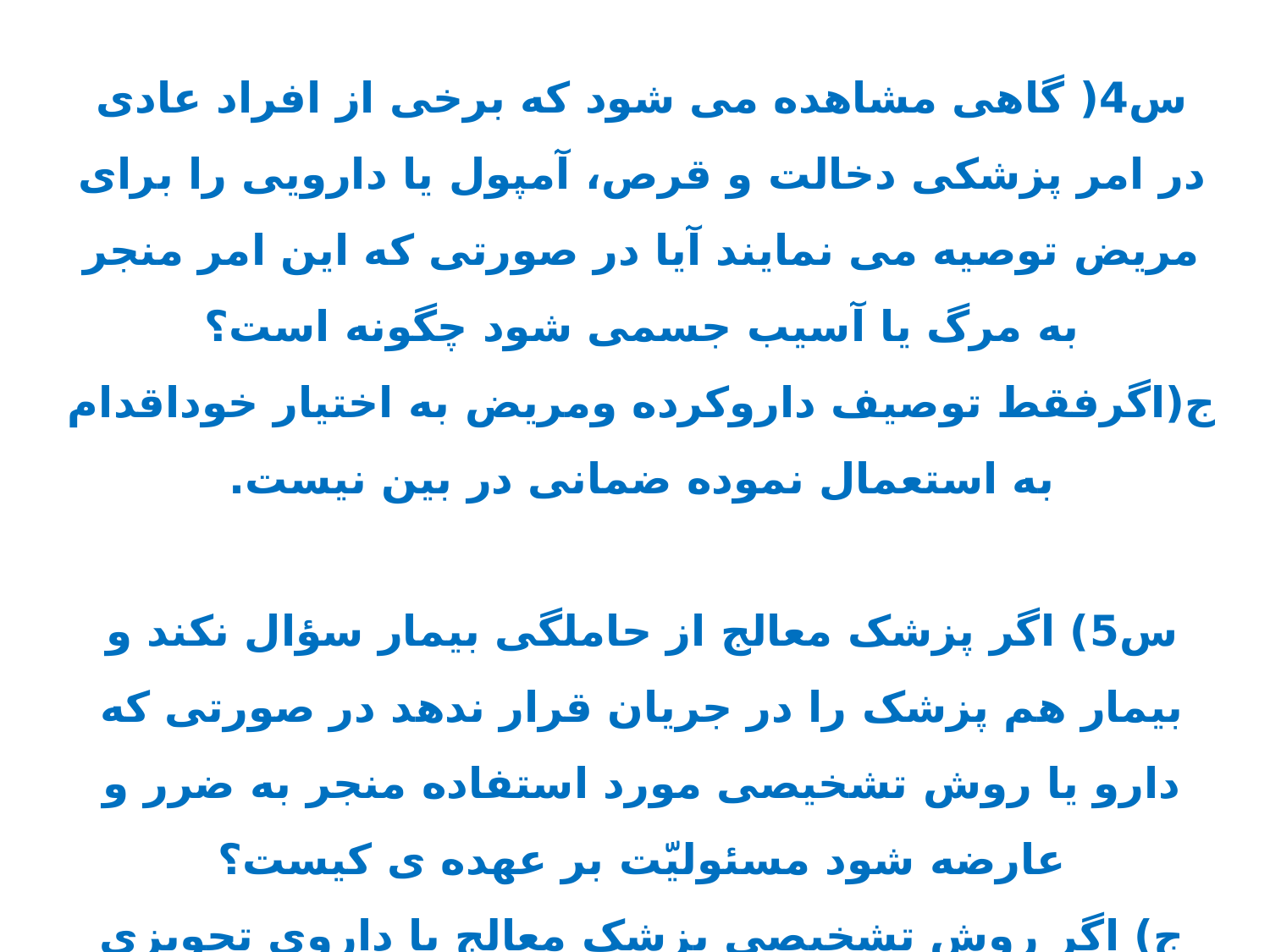

س4( گاهی مشاهده می شود که برخی از افراد عادی در امر پزشکی دخالت و قرص، آمپول یا دارویی را برای مریض توصیه می نمایند آیا در صورتی که این امر منجر به مرگ یا آسیب جسمی شود چگونه است؟
ج(اگرفقط توصیف داروکرده ومریض به اختیار خوداقدام به استعمال نموده ضمانی در بین نیست.

س5) اگر پزشک معالج از حاملگی بیمار سؤال نکند و بیمار هم پزشک را در جریان قرار ندهد در صورتی که دارو یا روش تشخیصی مورد استفاده منجر به ضرر و عارضه شود مسئولیّت بر عهده ی کیست؟
ج) اگر روش تشخیصی پزشک معالج یا داروی تجویزی وی که مریض به اعتماد بر تجویز او استعمال نموده موجب ضرر و عارضه شود پزشک ضامن خسارت است.